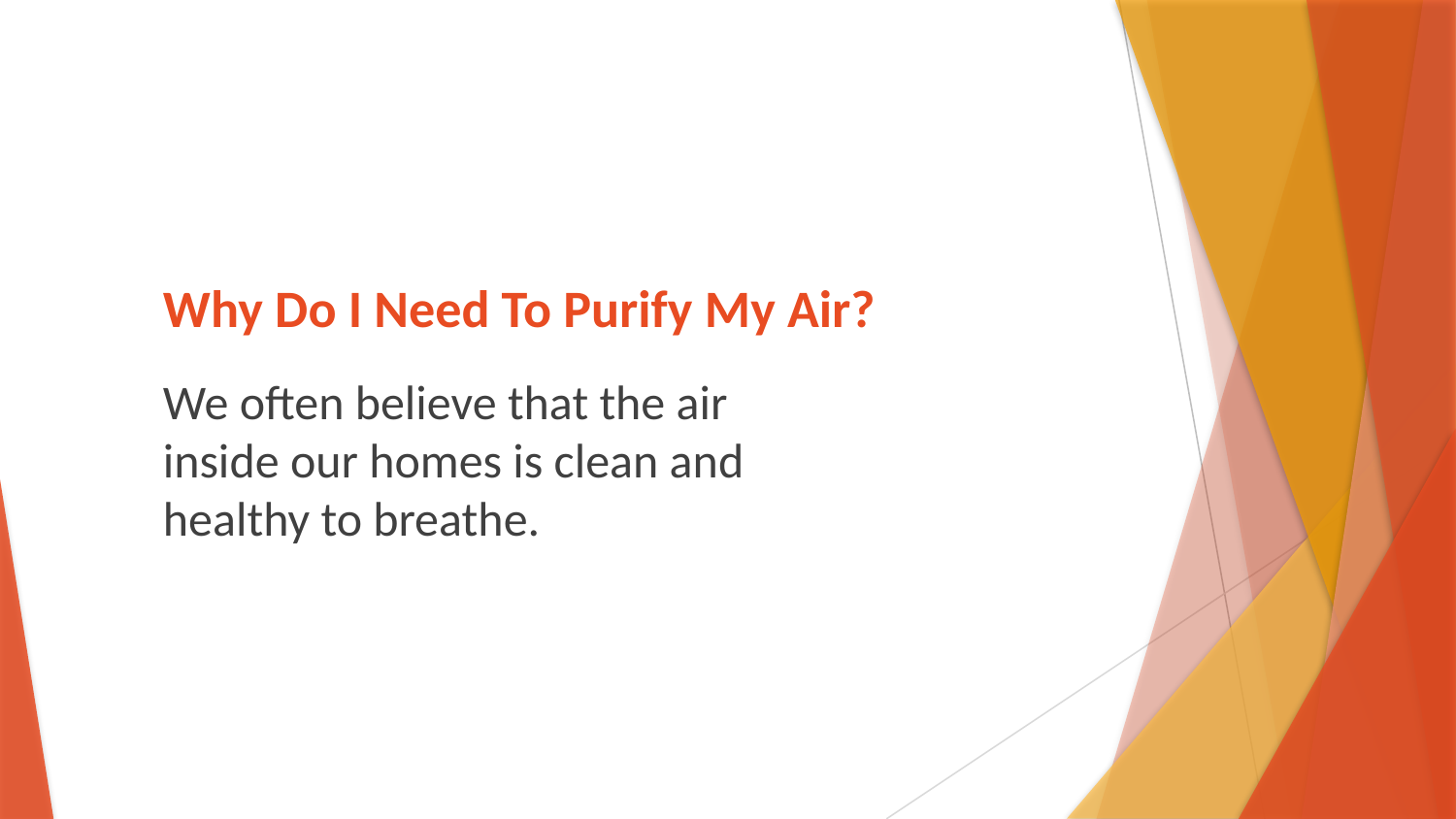

# Why Do I Need To Purify My Air?
We often believe that the air inside our homes is clean and healthy to breathe.